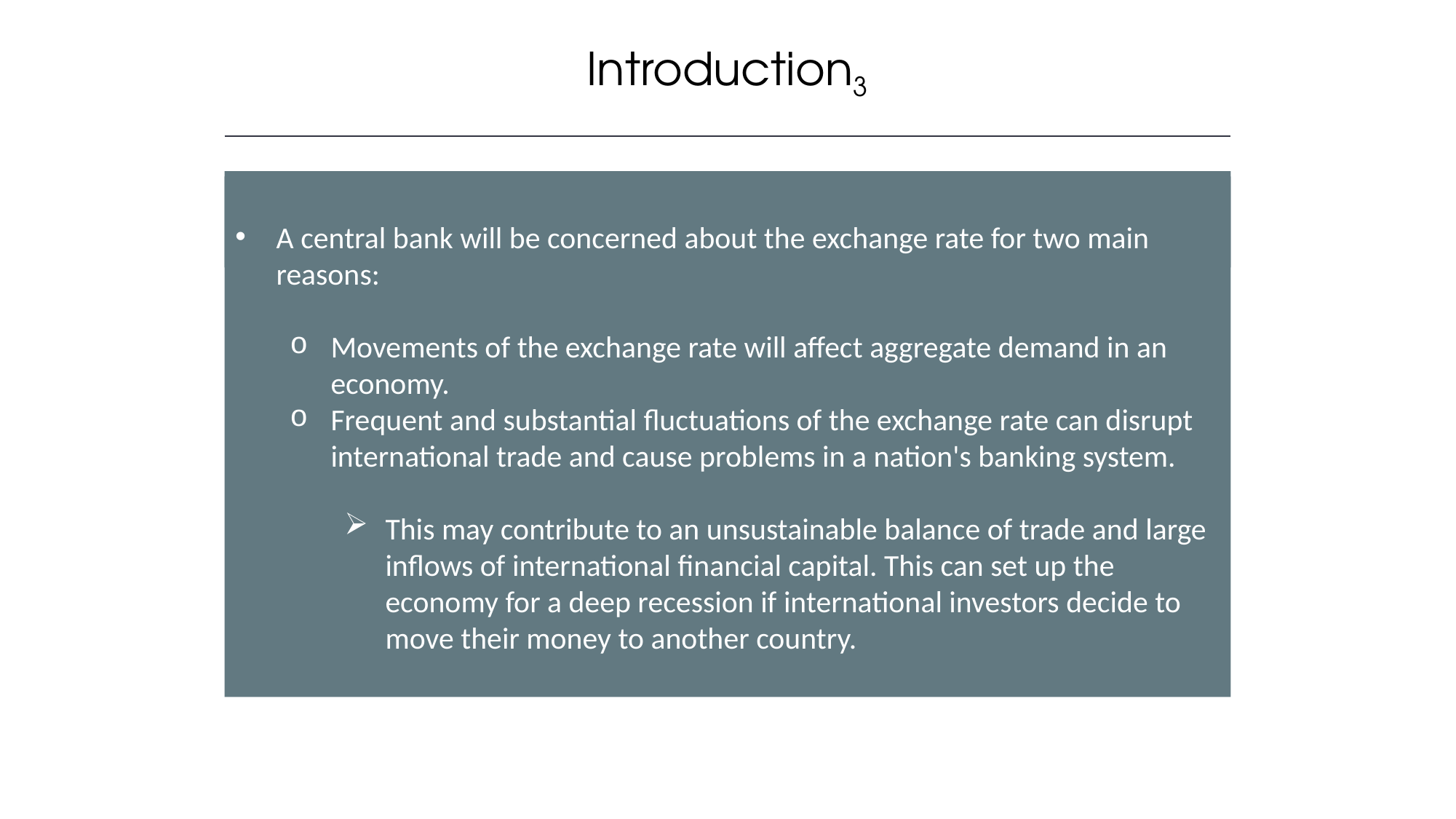

Introduction3

A central bank will be concerned about the exchange rate for two main reasons:

Movements of the exchange rate will affect aggregate demand in an economy.
Frequent and substantial fluctuations of the exchange rate can disrupt international trade and cause problems in a nation's banking system.

This may contribute to an unsustainable balance of trade and large inflows of international financial capital. This can set up the economy for a deep recession if international investors decide to move their money to another country.